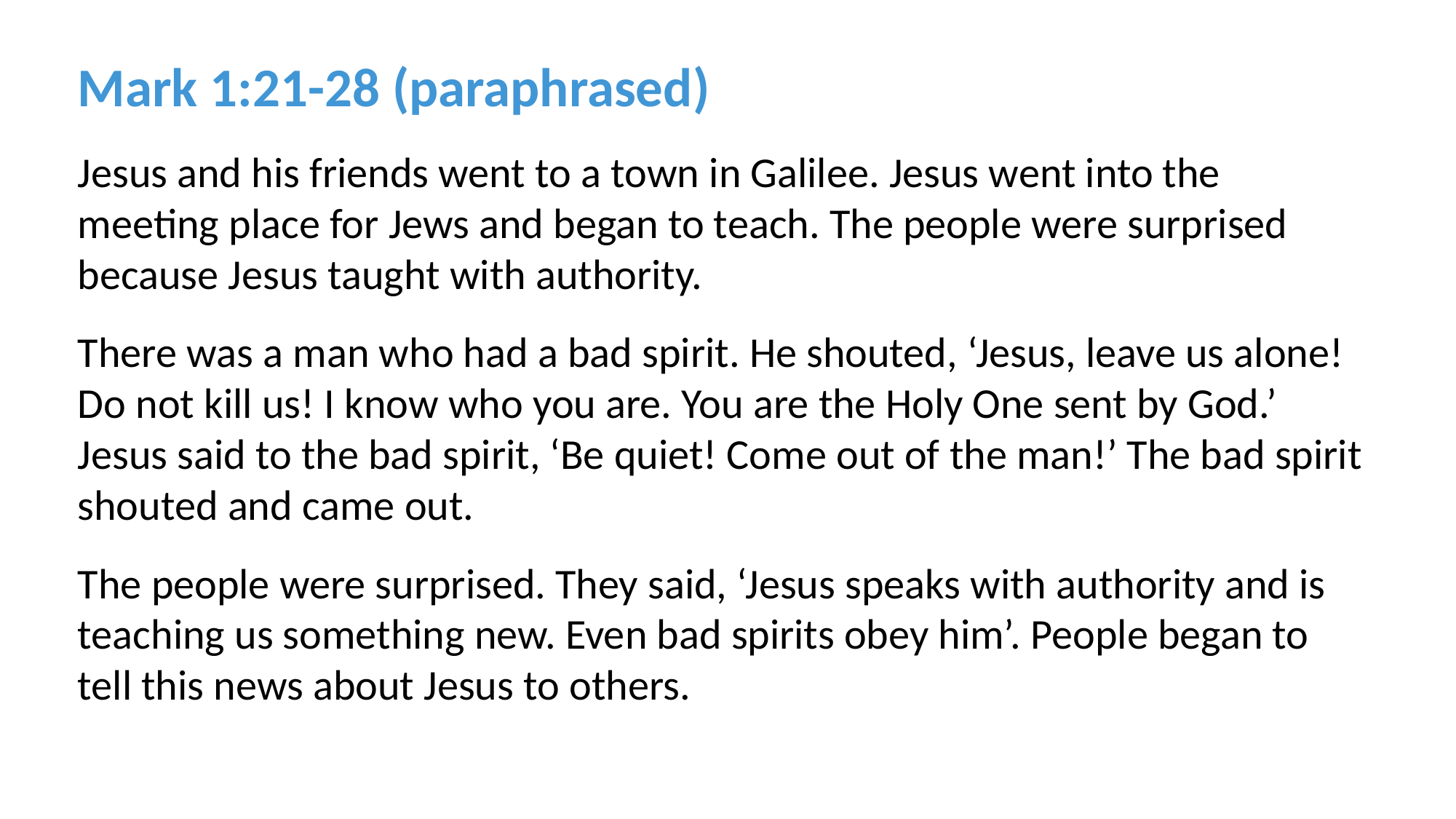

Mark 1:21-28 (paraphrased)
Jesus and his friends went to a town in Galilee. Jesus went into the meeting place for Jews and began to teach. The people were surprised because Jesus taught with authority.
There was a man who had a bad spirit. He shouted, ‘Jesus, leave us alone! Do not kill us! I know who you are. You are the Holy One sent by God.’ Jesus said to the bad spirit, ‘Be quiet! Come out of the man!’ The bad spirit shouted and came out.
The people were surprised. They said, ‘Jesus speaks with authority and is teaching us something new. Even bad spirits obey him’. People began to tell this news about Jesus to others.